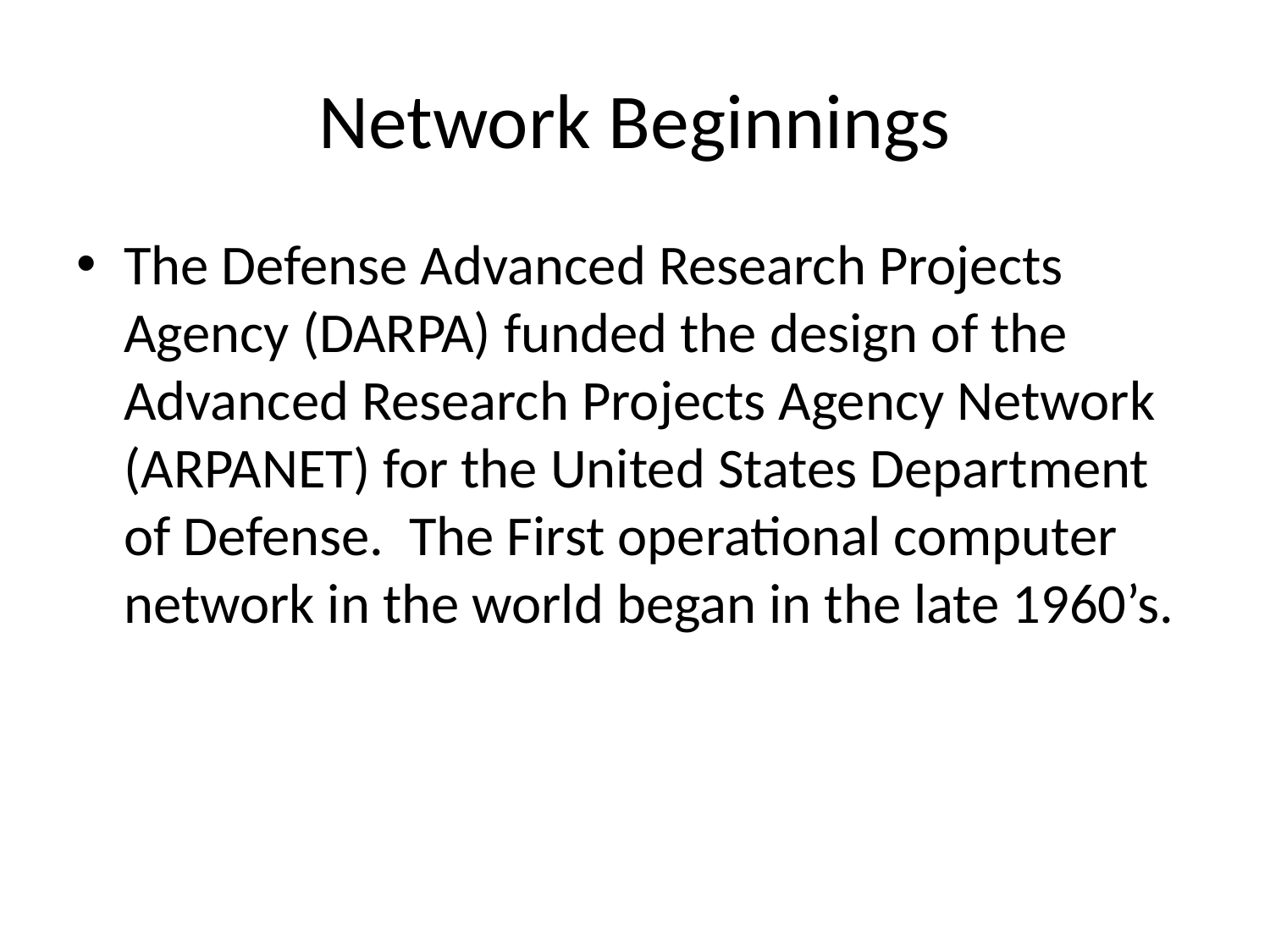

# Network Beginnings
The Defense Advanced Research Projects Agency (DARPA) funded the design of the Advanced Research Projects Agency Network (ARPANET) for the United States Department of Defense.  The First operational computer network in the world began in the late 1960’s.